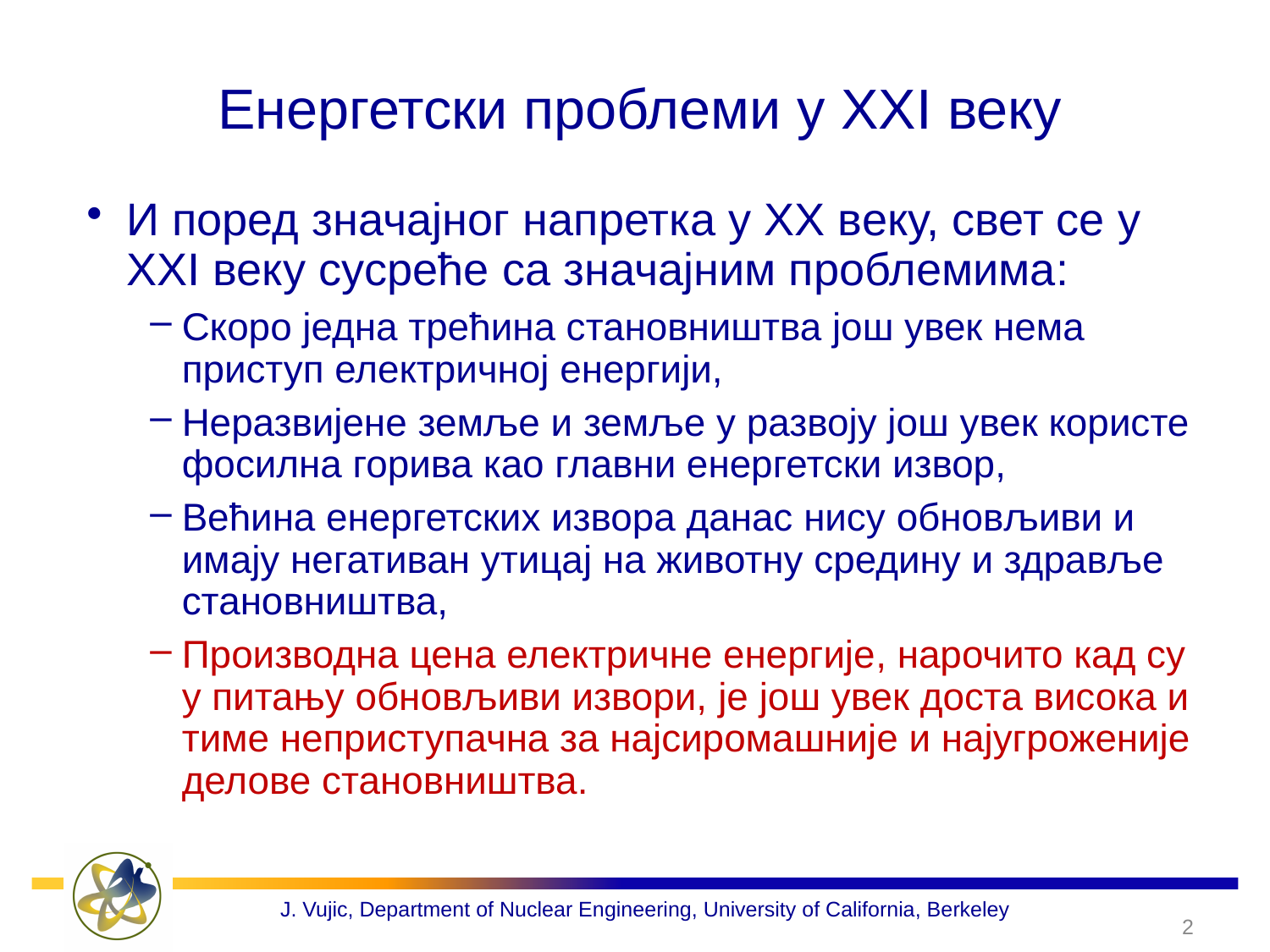

# Енергетски проблеми у XXI веку
И поред значајног напретка у XX веку, свет се у XXI веку сусреће са значајним проблемима:
Скоро једна трећина становништва још увек нема приступ електричној енергији,
Неразвијене земље и земље у развоју још увек користе фосилна горива као главни енергетски извор,
Већина енергетских извора данас нису обновљиви и имају негативан утицај на животну средину и здравље становништва,
Производна цена електричне енергије, нарочито кад су у питању обновљиви извори, је још увек доста висока и тиме неприступачна за најсиромашније и најугроженије делове становништва.

2